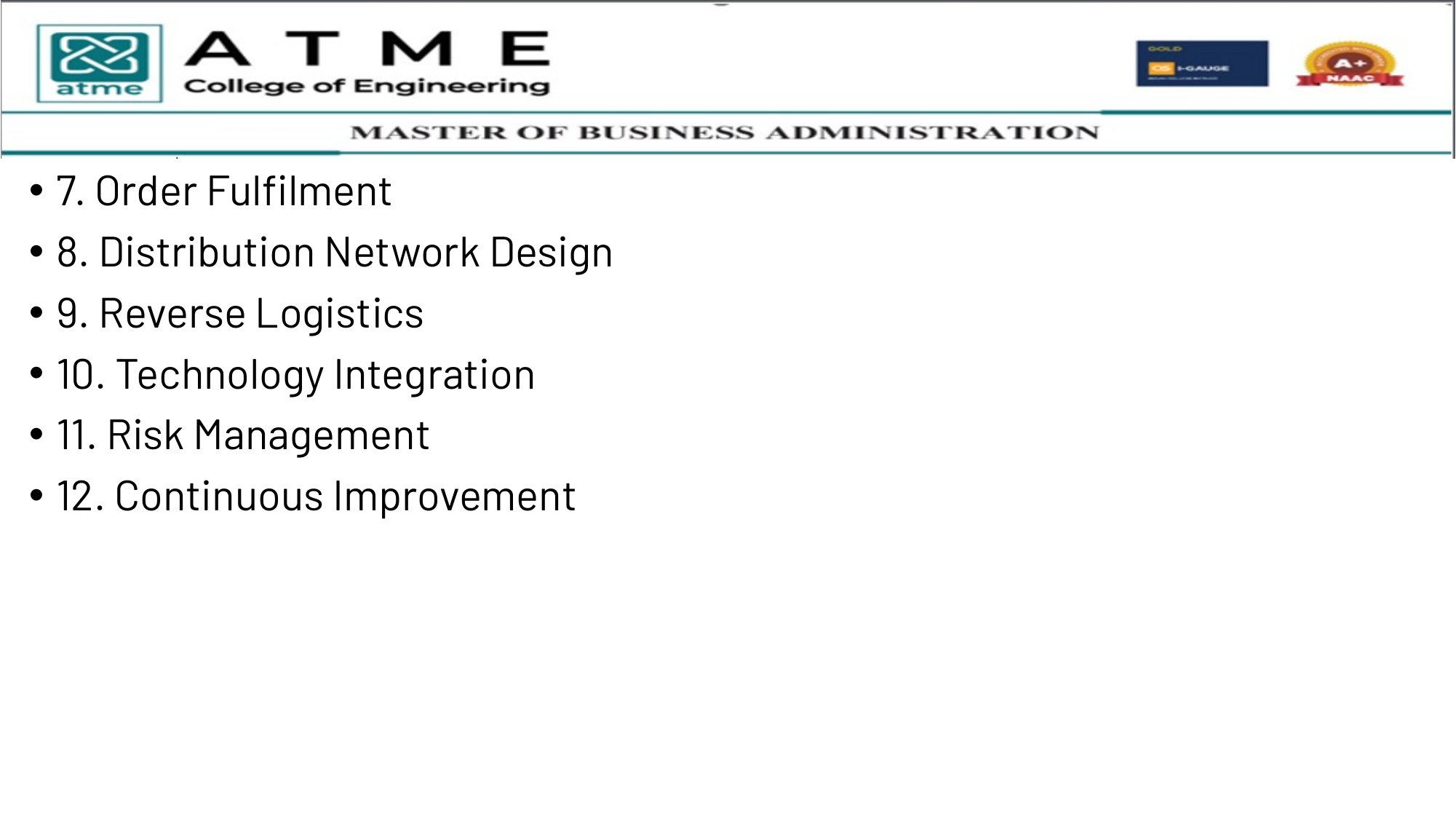

7. Order Fulfilment
8. Distribution Network Design
9. Reverse Logistics
10. Technology Integration
11. Risk Management
12. Continuous Improvement